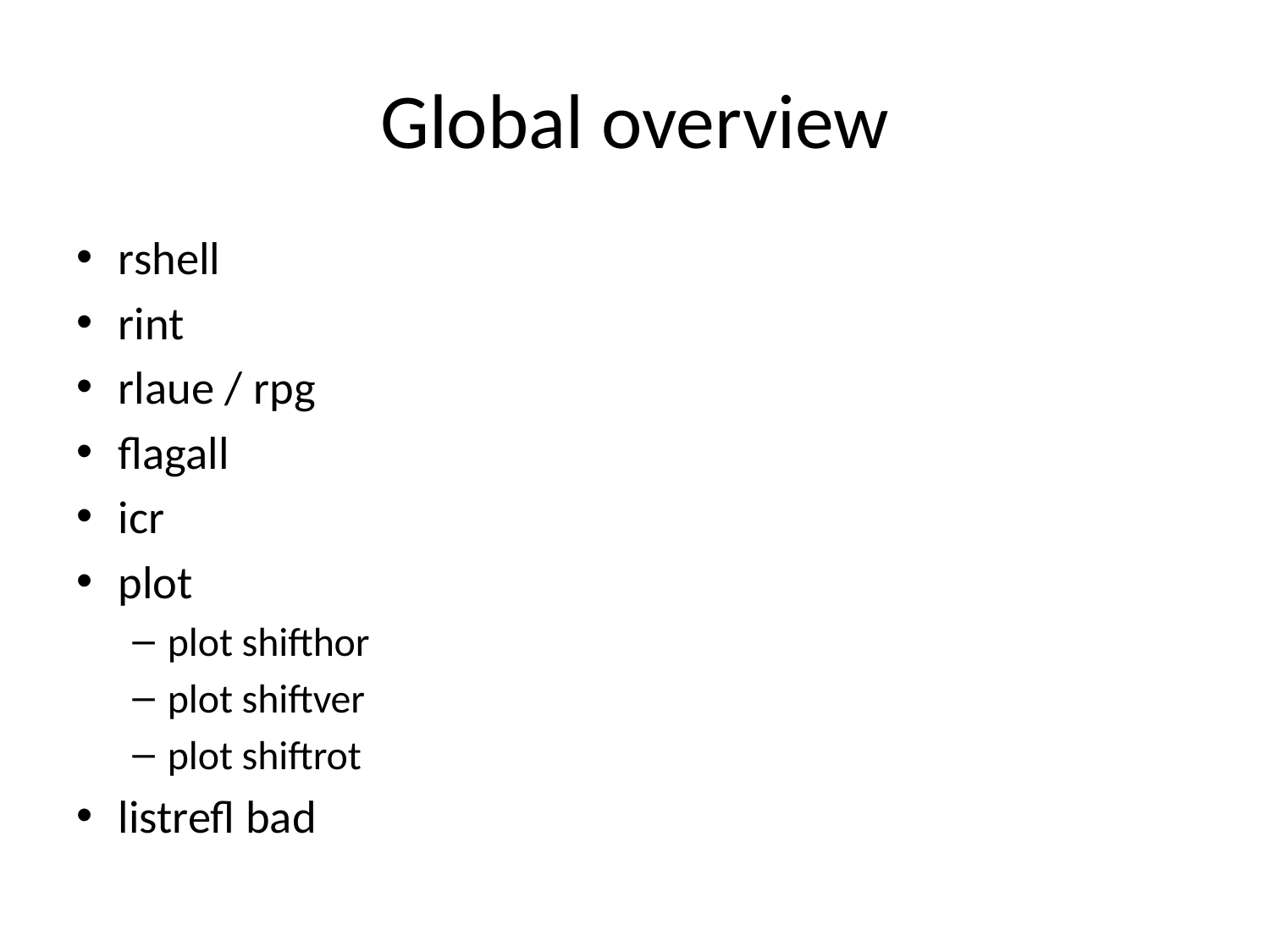

# Global overview
rshell
rint
rlaue / rpg
flagall
icr
plot
plot shifthor
plot shiftver
plot shiftrot
listrefl bad